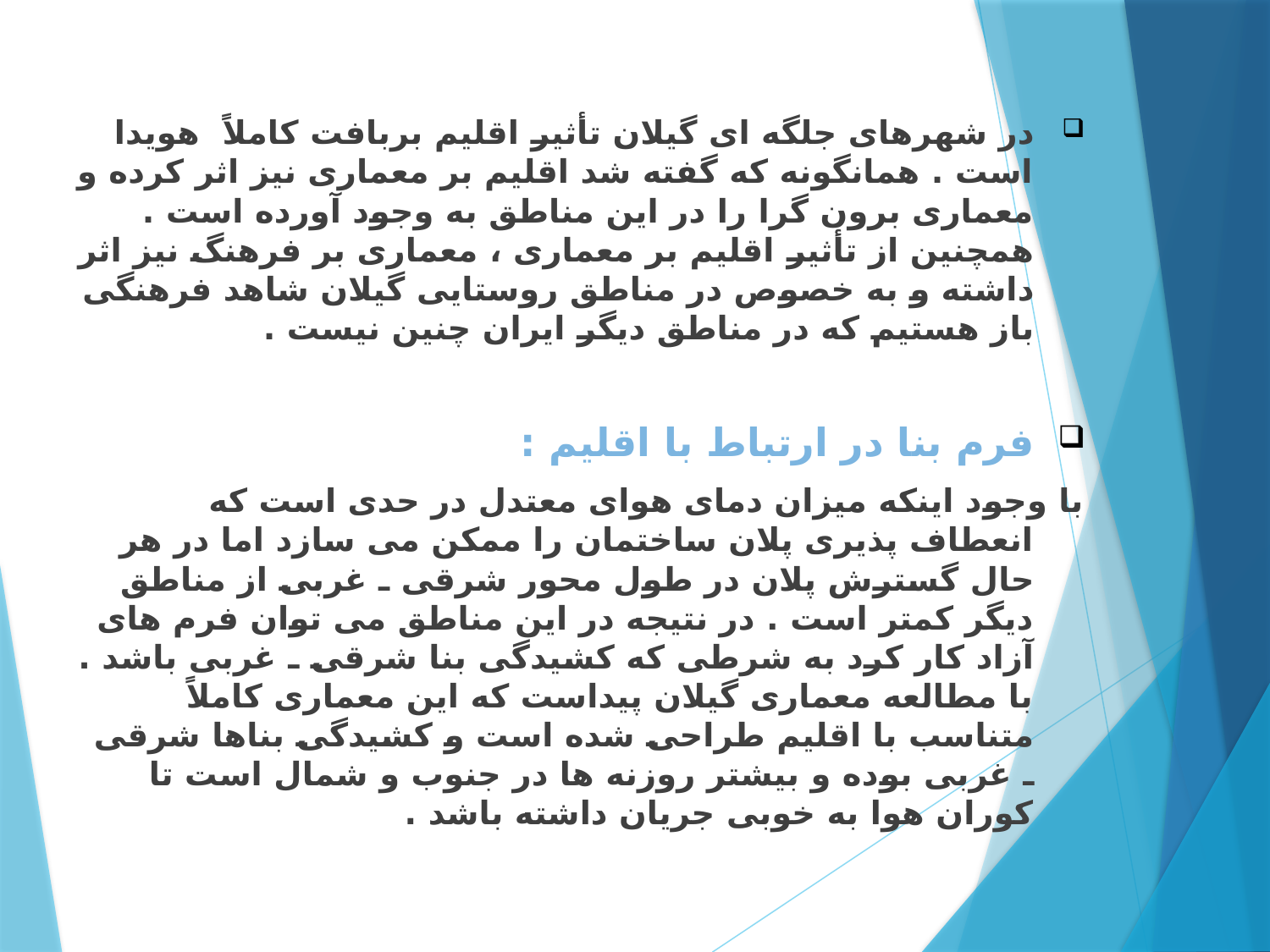

در شهرهای جلگه ای گیلان تأثیر اقلیم بربافت کاملاً  هويدا است . همانگونه که گفته شد اقلیم بر معماری نیز اثر کرده و معماری برون گرا را در این مناطق به وجود آورده است . همچنین از تأثیر اقلیم بر معماری ، معماری بر فرهنگ نیز اثر داشته و به خصوص در مناطق روستایی گیلان شاهد فرهنگی باز هستیم که در مناطق دیگر ایران چنین نیست .

فرم بنا در ارتباط با اقلیم :
با وجود اینکه میزان دمای هوای معتدل در حدی است که انعطاف پذیری پلان ساختمان را ممکن می سازد اما در هر حال گسترش پلان در طول محور شرقی ـ غربی از مناطق دیگر کمتر است . در نتیجه در این مناطق می توان فرم های آزاد کار کرد به شرطی که کشیدگی بنا شرقی ـ غربی باشد . با مطالعه معماری گیلان پیداست که این معماری کاملاً متناسب با اقلیم طراحی شده است و کشیدگی بناها شرقی ـ غربی بوده و بیشتر روزنه ها در جنوب و شمال است تا کوران هوا به خوبی جریان داشته باشد .